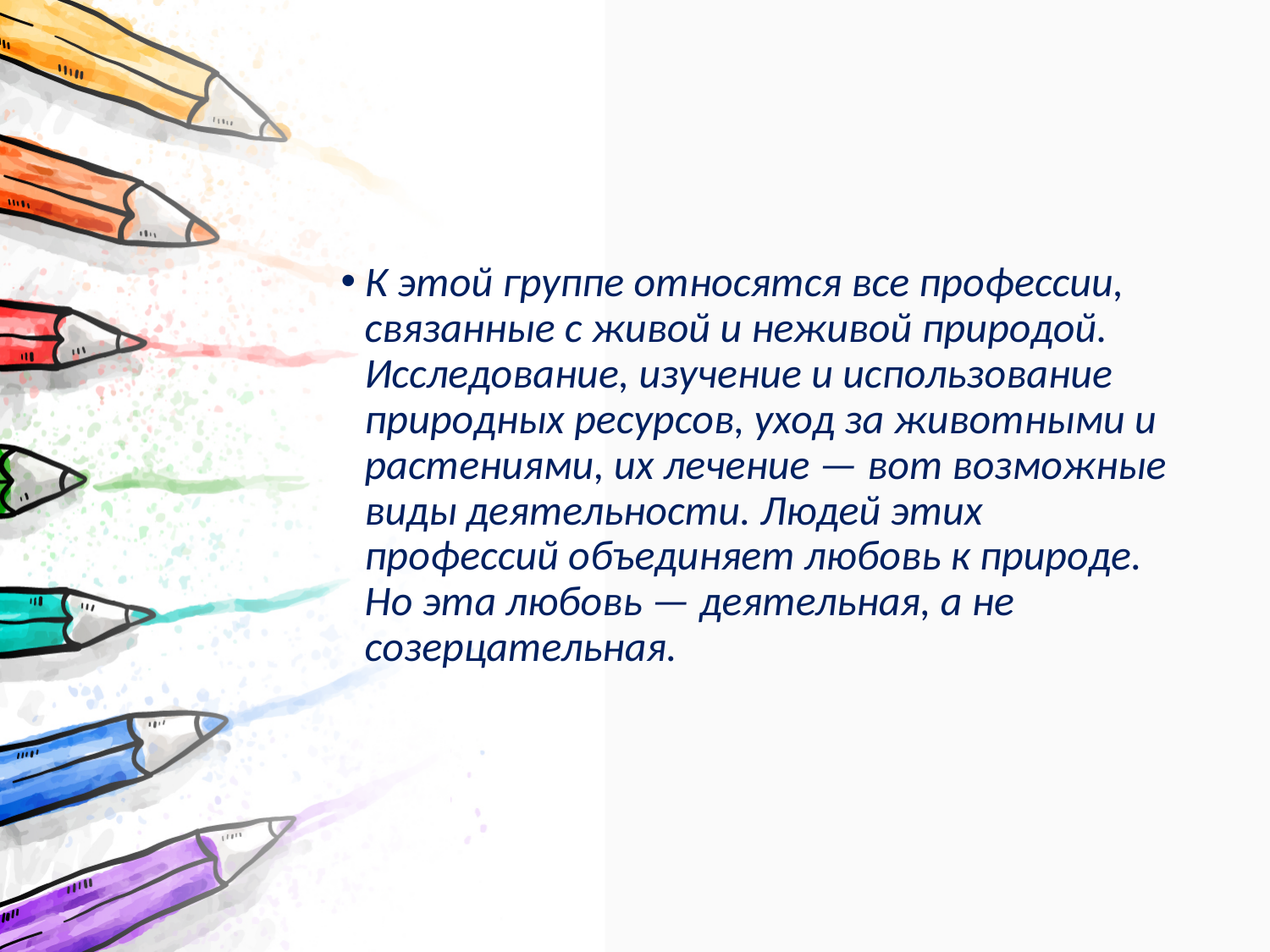

#
К этой группе относятся все профессии, связанные с живой и неживой природой. Исследование, изучение и использование природных ресурсов, уход за животными и растениями, их лечение — вот возможные виды деятельности. Людей этих профессий объединяет любовь к природе. Но эта любовь — деятельная, а не созерцательная.